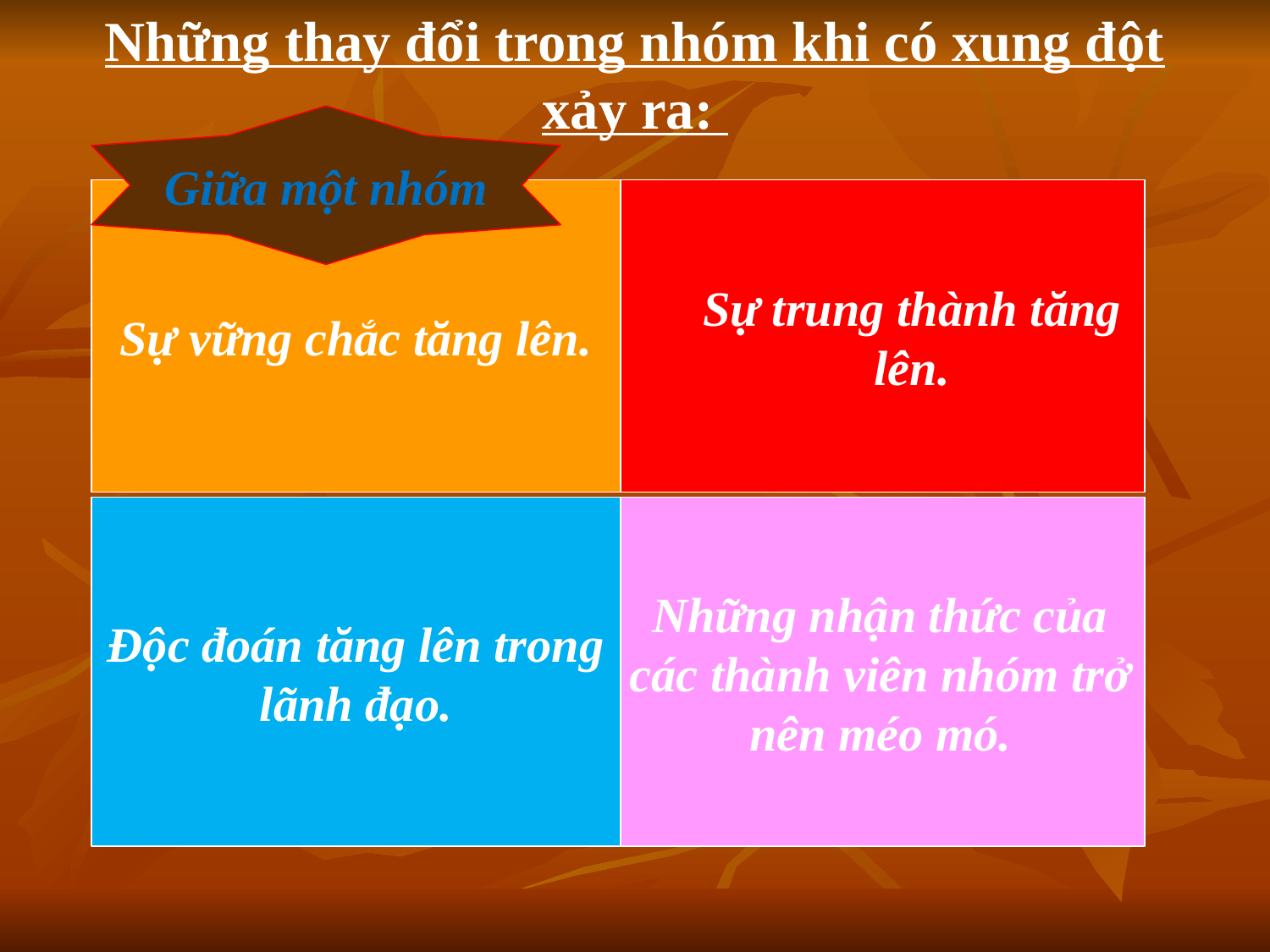

# Những thay đổi trong nhóm khi có xung đột xảy ra:
Giữa một nhóm
Sự vững chắc tăng lên.
Sự trung thành tăng lên.

Độc đoán tăng lên trong lãnh đạo.
Những nhận thức của các thành viên nhóm trở nên méo mó.